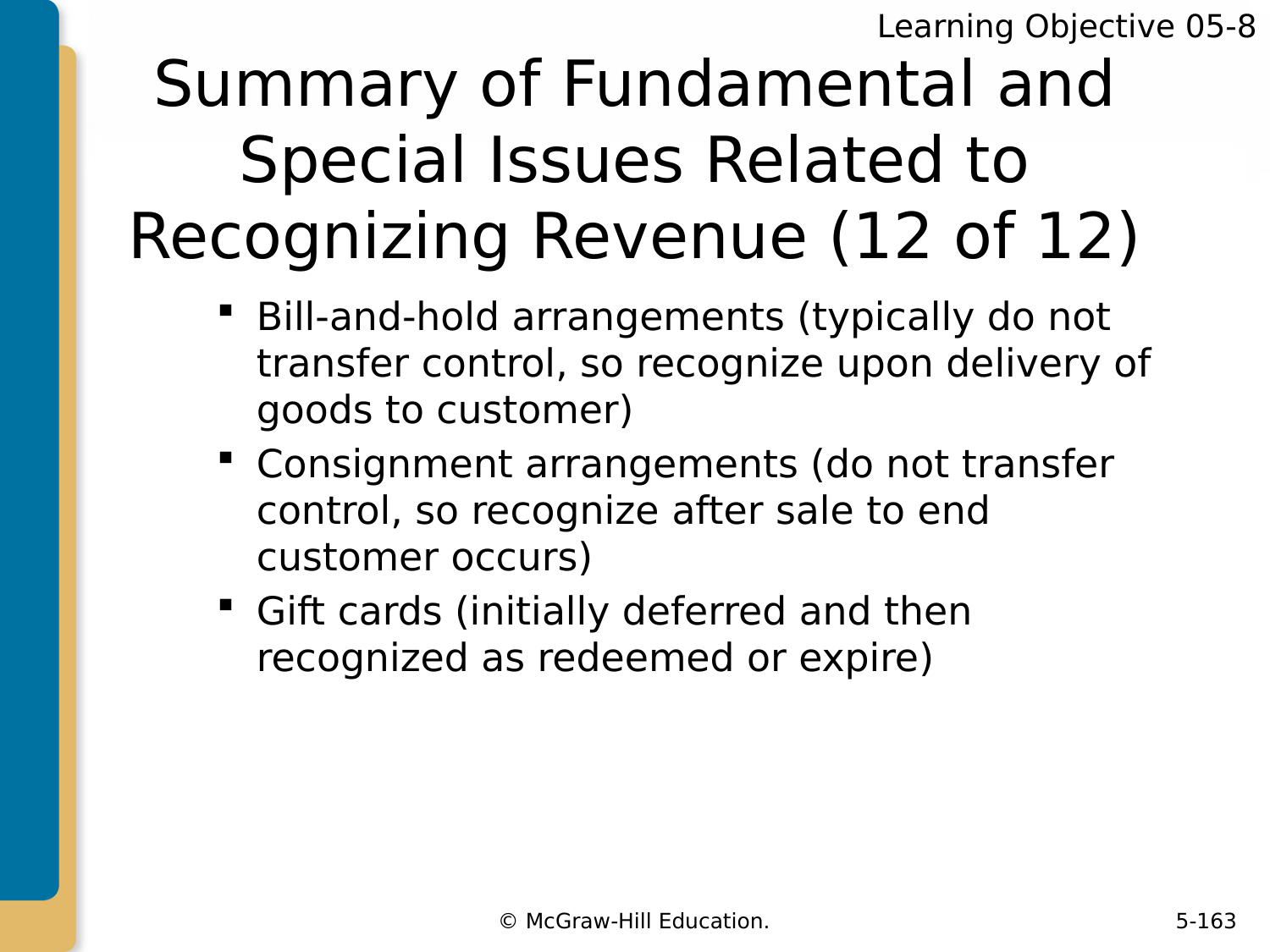

Learning Objective 05-8
# Summary of Fundamental and Special Issues Related to Recognizing Revenue (12 of 12)
Bill-and-hold arrangements (typically do not transfer control, so recognize upon delivery of goods to customer)
Consignment arrangements (do not transfer control, so recognize after sale to end customer occurs)
Gift cards (initially deferred and then recognized as redeemed or expire)